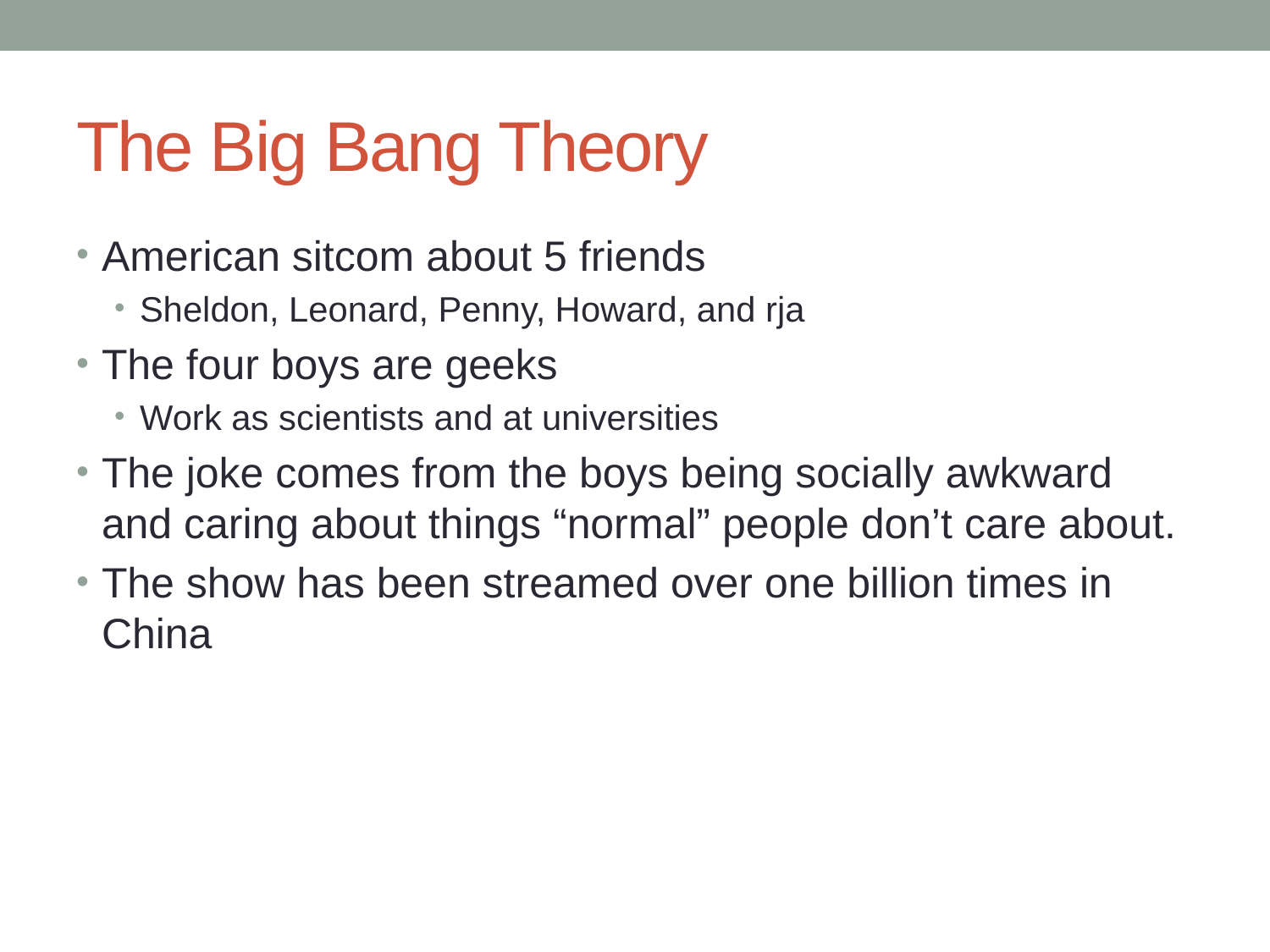

# The Big Bang Theory
American sitcom about 5 friends
Sheldon, Leonard, Penny, Howard, and rja
The four boys are geeks
Work as scientists and at universities
The joke comes from the boys being socially awkward and caring about things “normal” people don’t care about.
The show has been streamed over one billion times in China